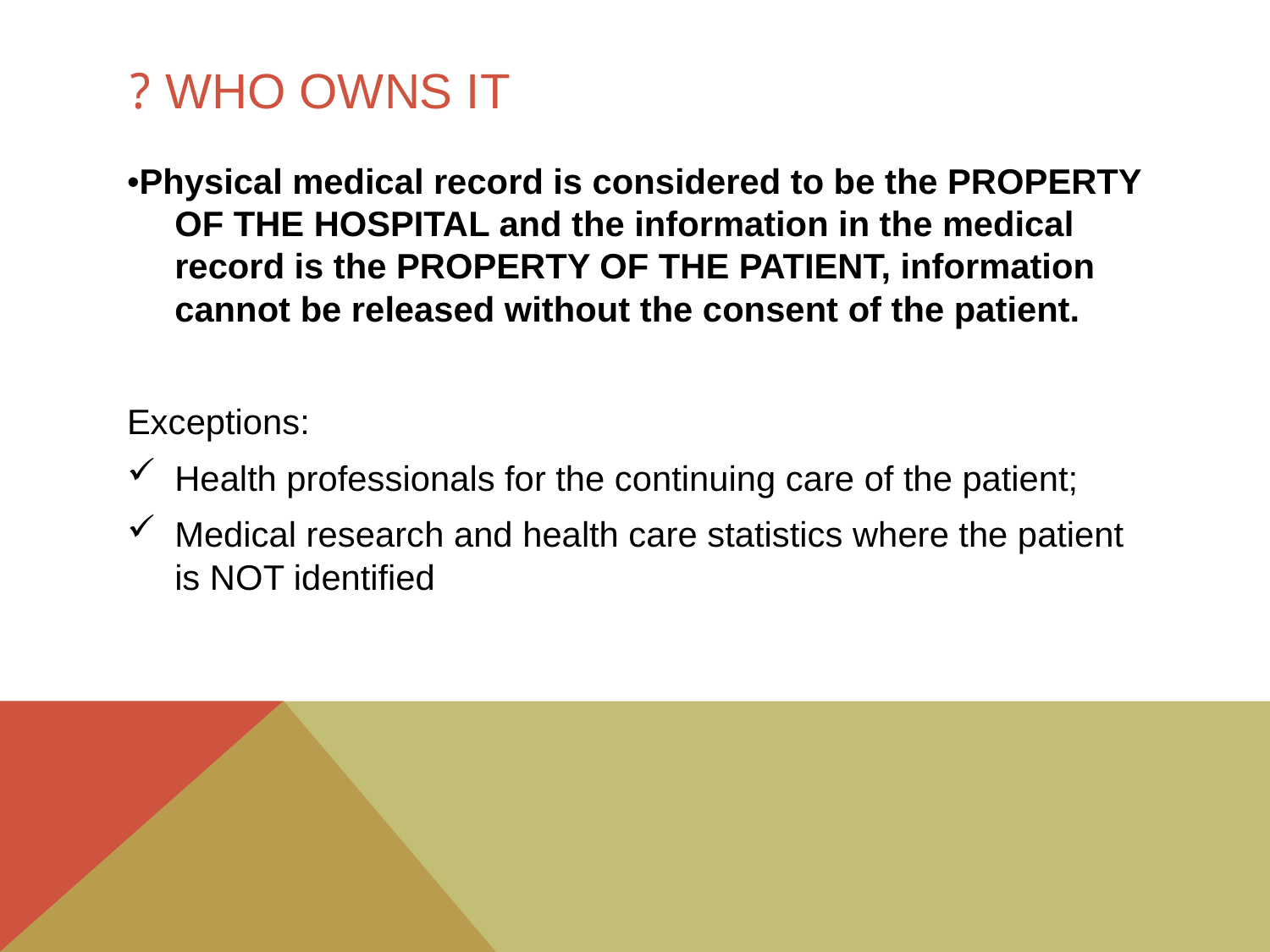

# Who owns it ?
•Physical medical record is considered to be the PROPERTY OF THE HOSPITAL and the information in the medical record is the PROPERTY OF THE PATIENT, information cannot be released without the consent of the patient.

Exceptions:
Health professionals for the continuing care of the patient;
Medical research and health care statistics where the patient is NOT identified